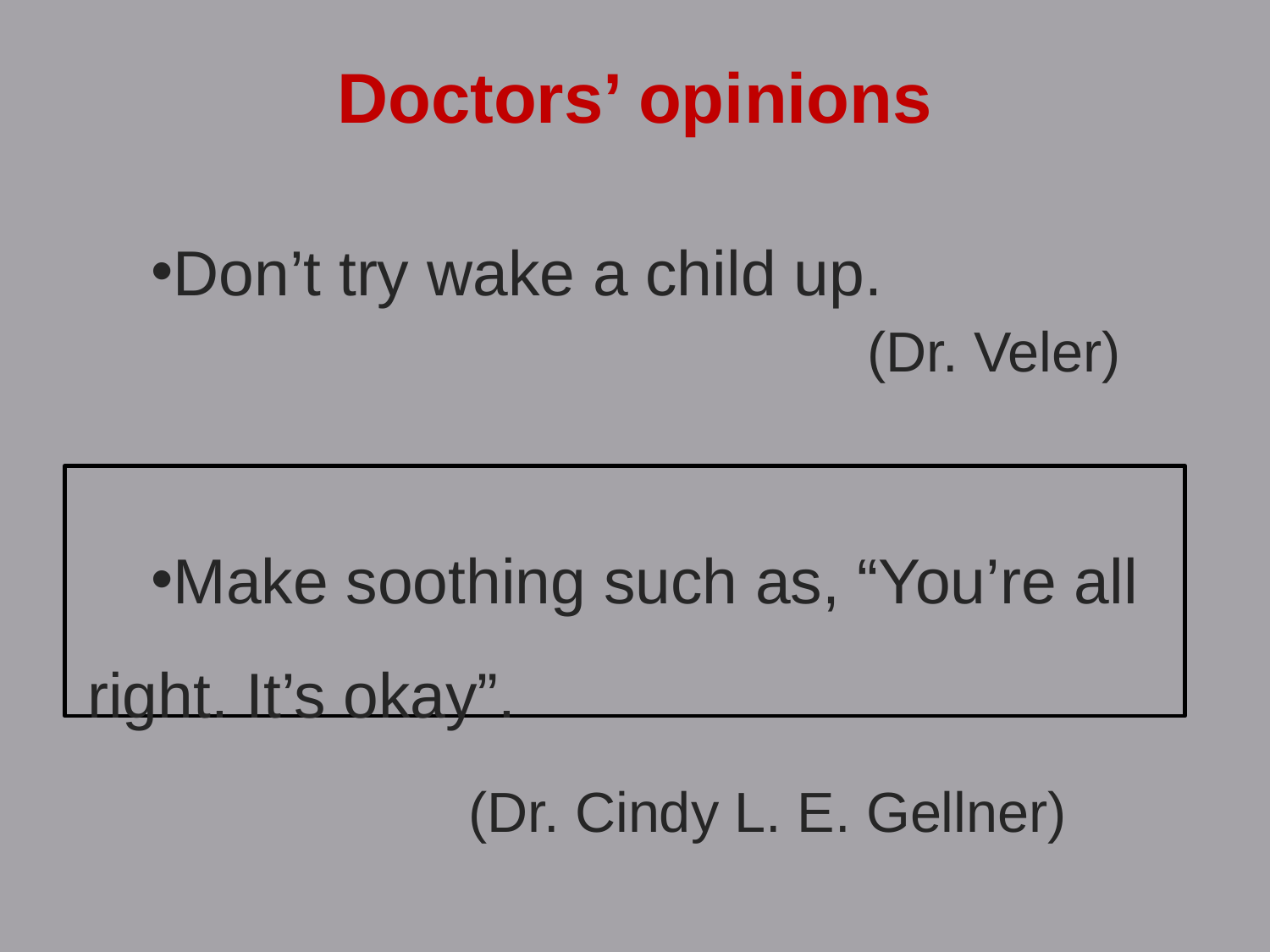

Doctors’ opinions
Don’t try wake a child up.
						 (Dr. Veler)

Make soothing such as, “You’re all 	right. It’s okay”.
			(Dr. Cindy L. E. Gellner)